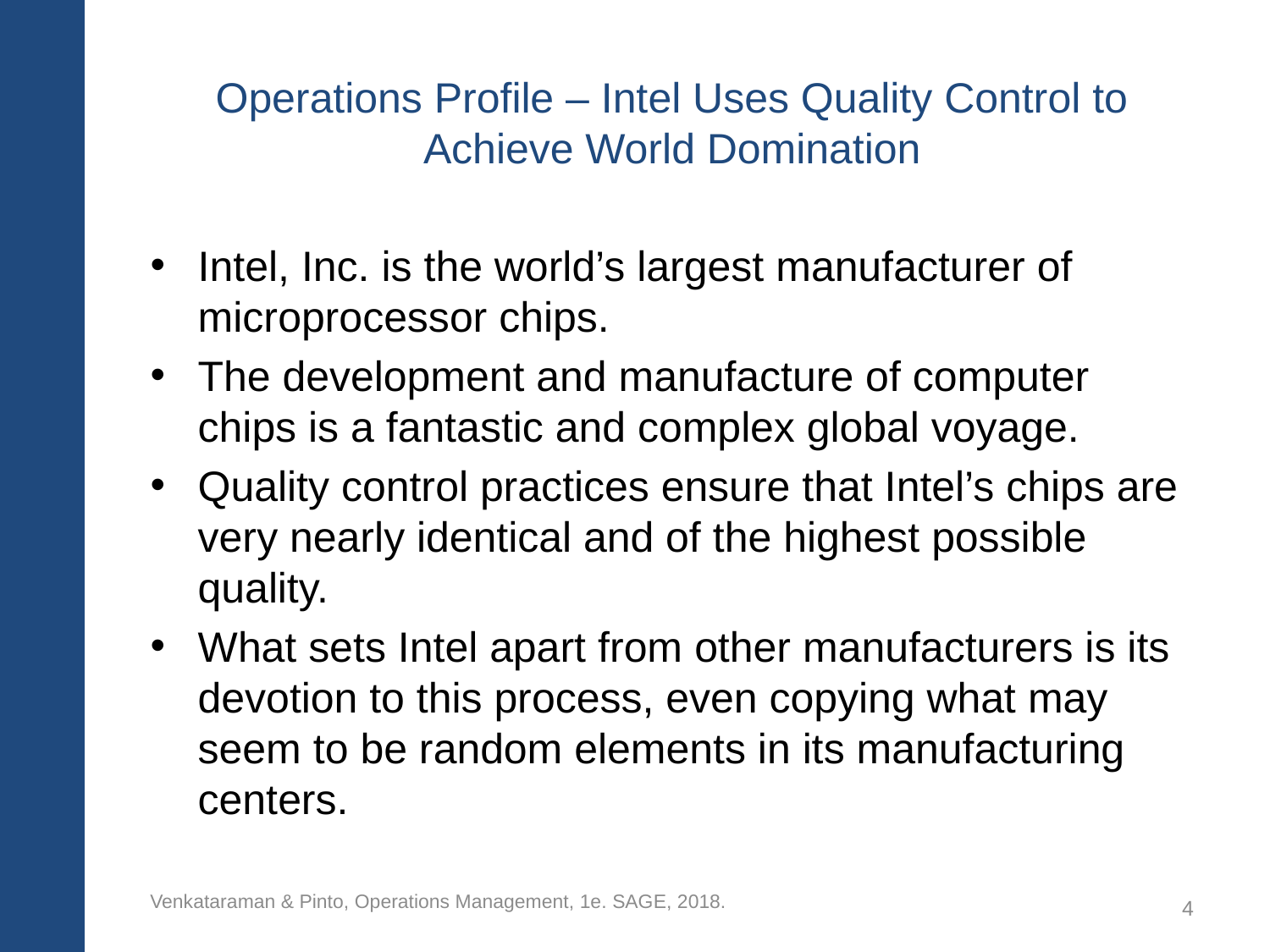

# Operations Profile – Intel Uses Quality Control to Achieve World Domination
Intel, Inc. is the world’s largest manufacturer of microprocessor chips.
The development and manufacture of computer chips is a fantastic and complex global voyage.
Quality control practices ensure that Intel’s chips are very nearly identical and of the highest possible quality.
What sets Intel apart from other manufacturers is its devotion to this process, even copying what may seem to be random elements in its manufacturing centers.
Venkataraman & Pinto, Operations Management, 1e. SAGE, 2018.
4